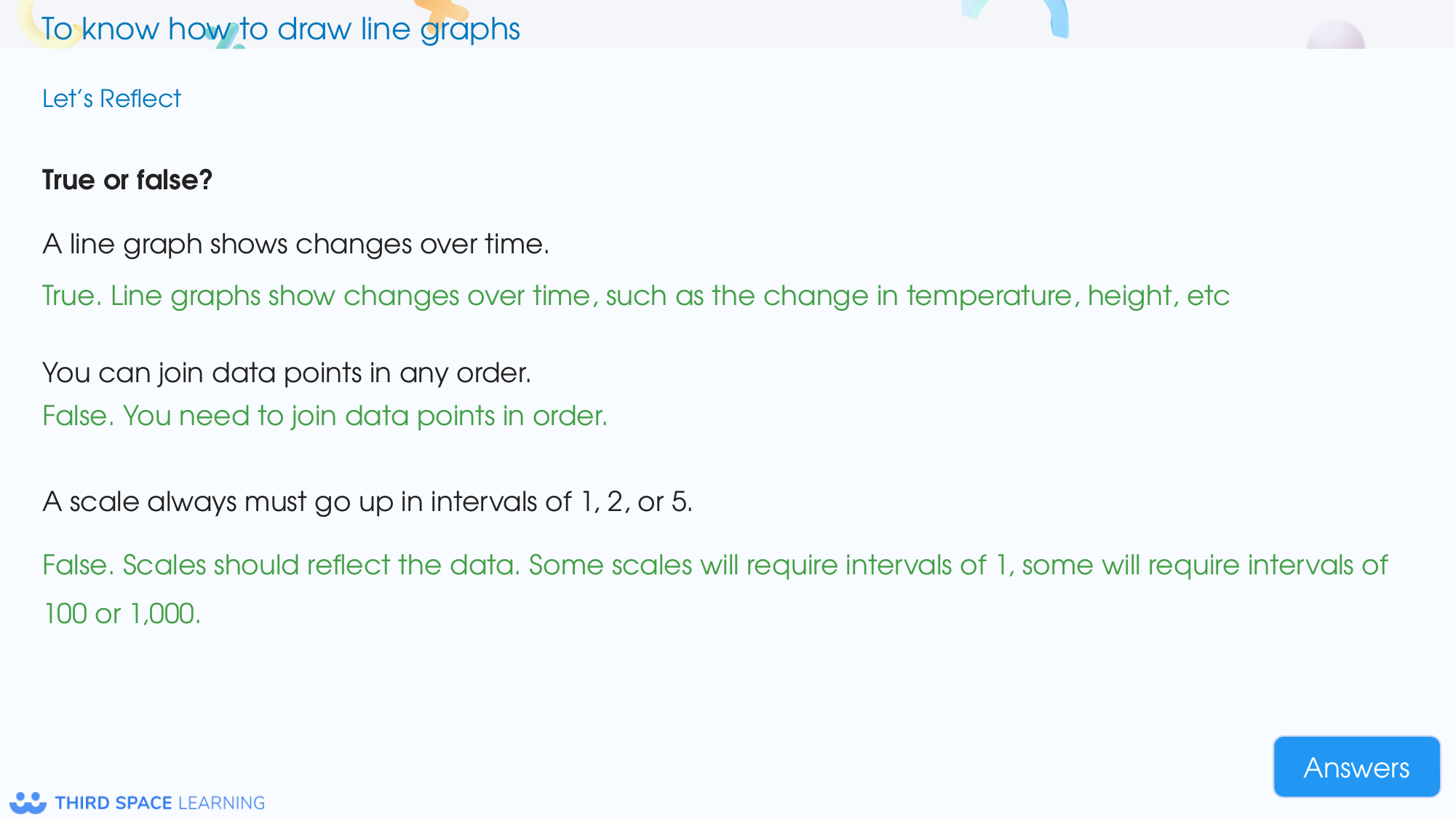

Let’s Reflect
True or false?
A line graph shows changes over time.

You can join data points in any order.

A scale always must go up in intervals of 1, 2, or 5.
True. Line graphs show changes over time, such as the change in temperature, height, etc
False. You need to join data points in order.
False. Scales should reflect the data. Some scales will require intervals of 1, some will require intervals of 100 or 1,000.
Answers